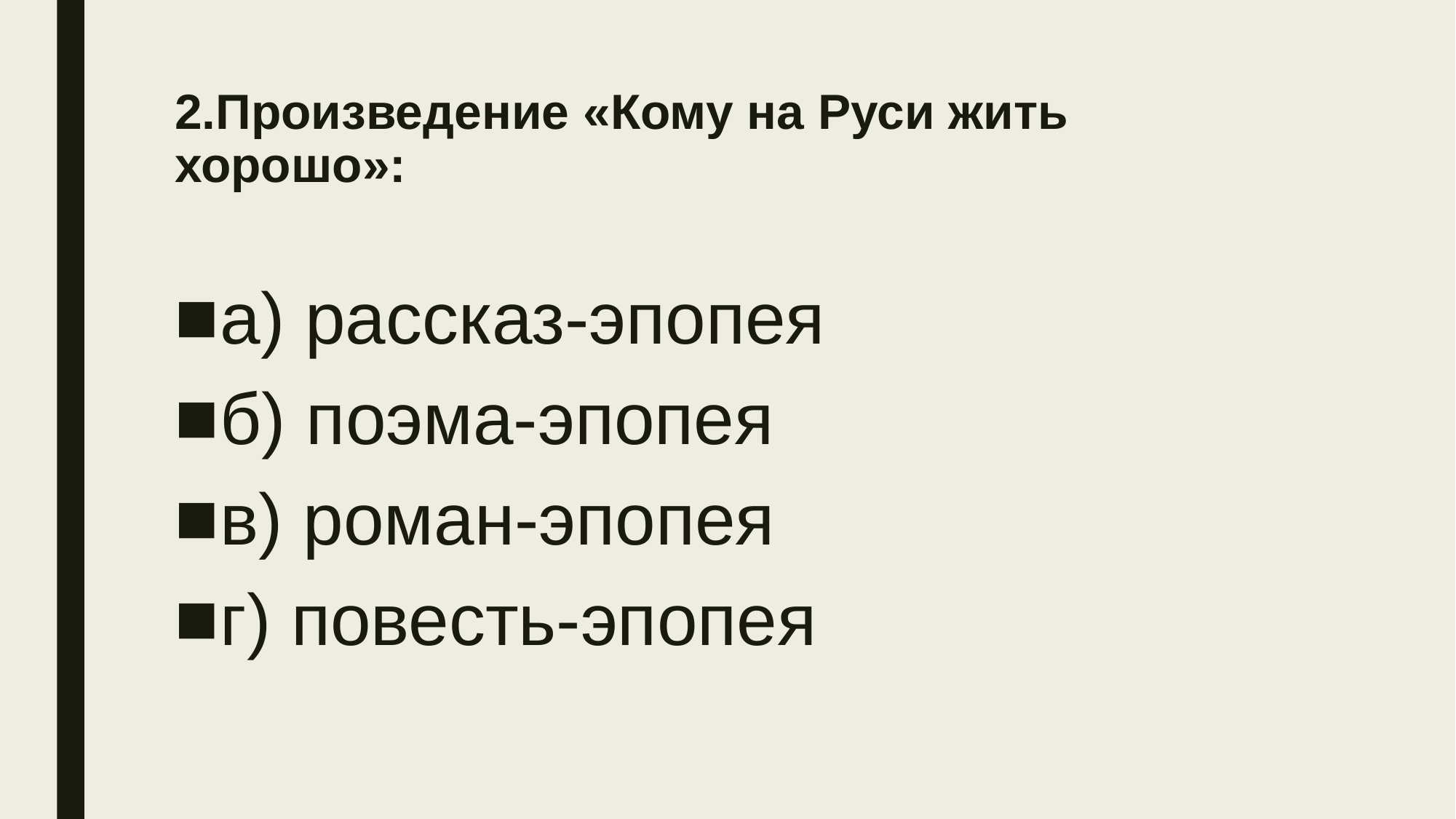

# 2.Произведение «Кому на Руси жить хорошо»:
а) рассказ-эпопея
б) поэма-эпопея
в) роман-эпопея
г) повесть-эпопея